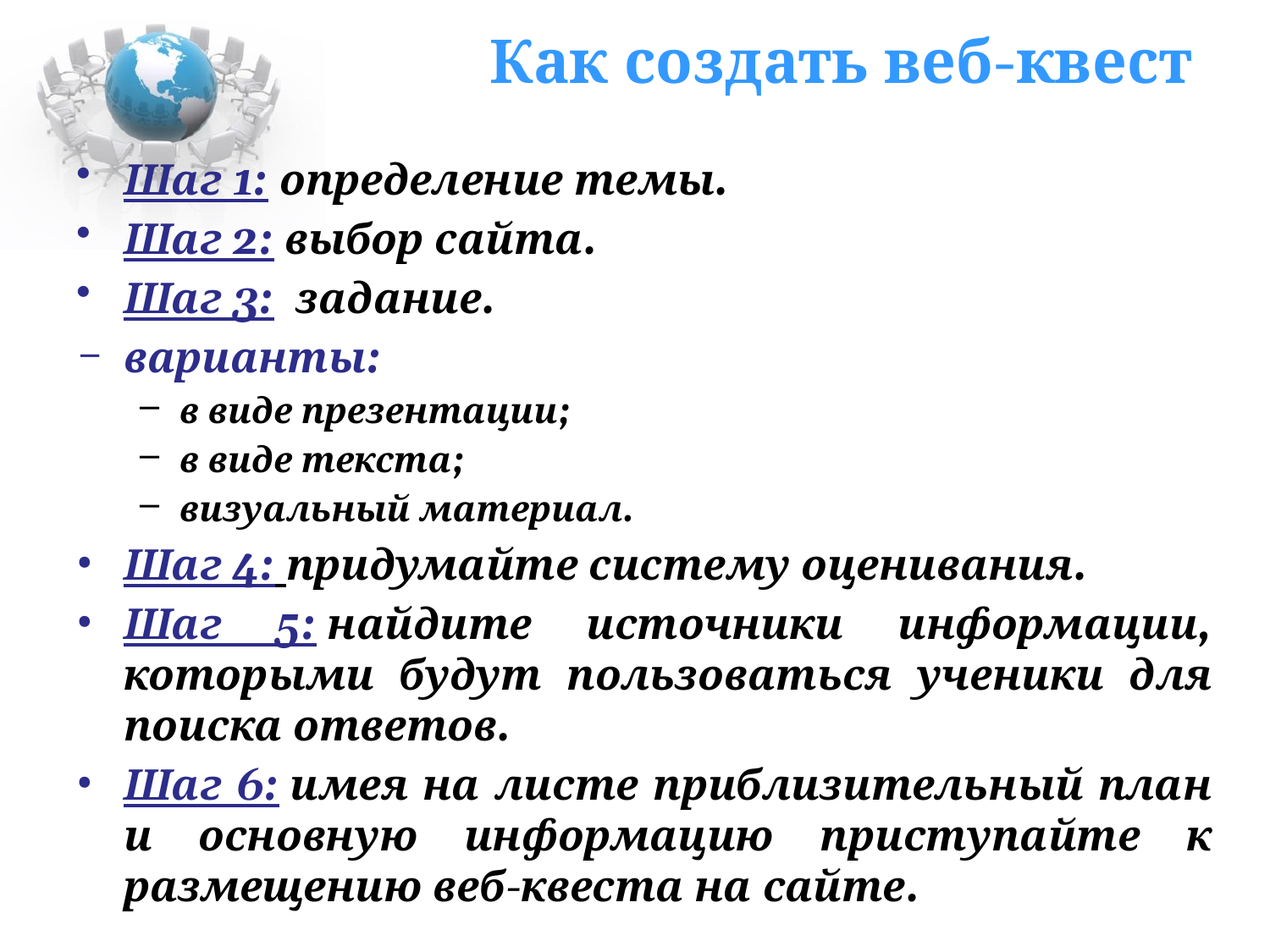

# Как создать веб-квест
Шаг 1: определение темы.
Шаг 2: выбор сайта.
Шаг 3:  задание.
варианты:
в виде презентации;
в виде текста;
визуальный материал.
Шаг 4: придумайте систему оценивания.
Шаг 5: найдите источники информации, которыми будут пользоваться ученики для поиска ответов.
Шаг 6: имея на листе приблизительный план и основную информацию приступайте к размещению веб-квеста на сайте.